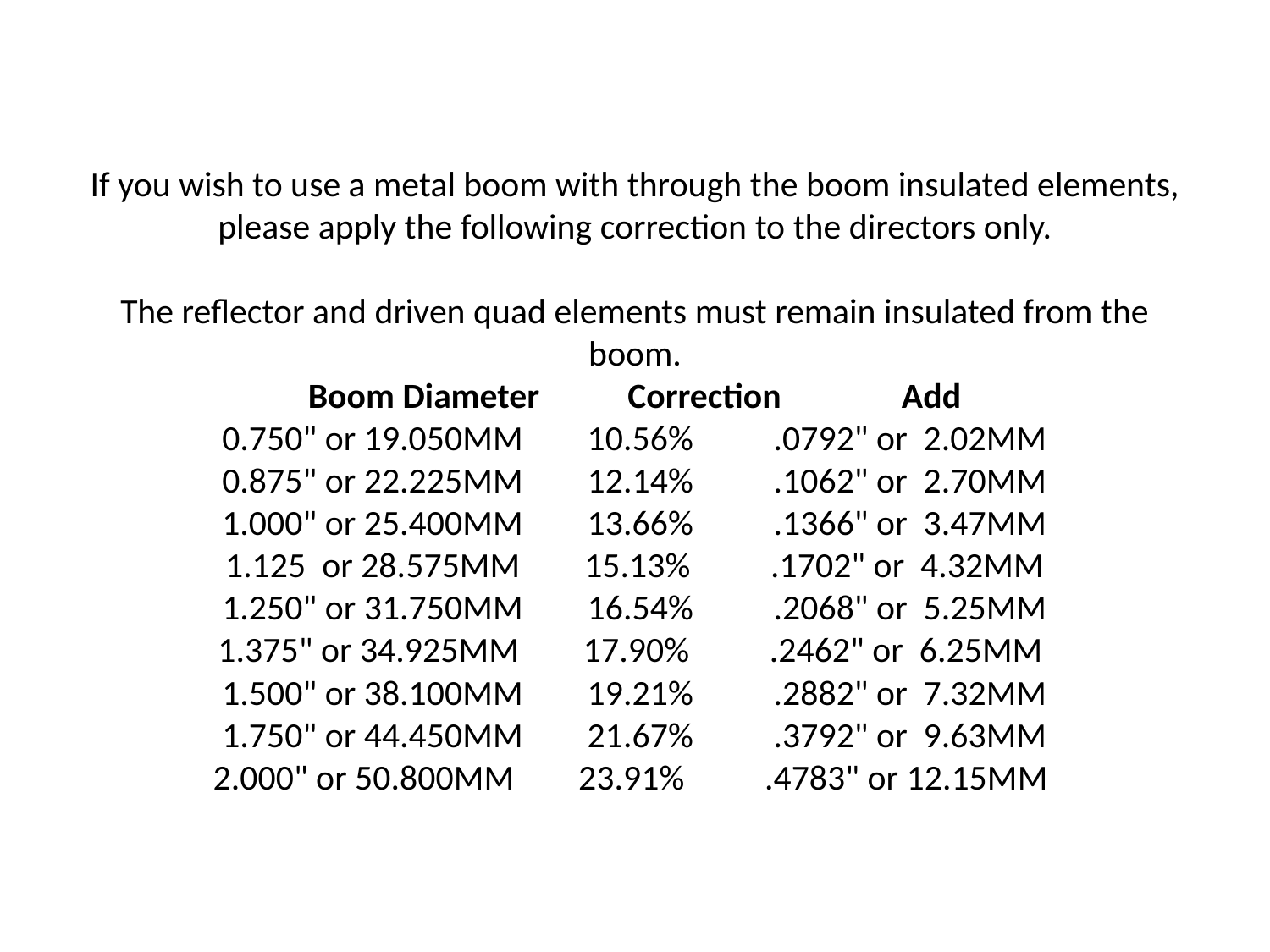

# If you wish to use a metal boom with through the boom insulated elements, please apply the following correction to the directors only.   The reflector and driven quad elements must remain insulated from the boom. Boom Diameter           Correction               Add 0.750" or 19.050MM        10.56%          .0792" or  2.02MM 0.875" or 22.225MM        12.14%          .1062" or  2.70MM 1.000" or 25.400MM        13.66%          .1366" or  3.47MM 1.125  or 28.575MM        15.13%          .1702" or  4.32MM 1.250" or 31.750MM        16.54%          .2068" or  5.25MM 1.375" or 34.925MM        17.90%          .2462" or  6.25MM 1.500" or 38.100MM        19.21%          .2882" or  7.32MM 1.750" or 44.450MM        21.67%          .3792" or  9.63MM 2.000" or 50.800MM        23.91%          .4783" or 12.15MM